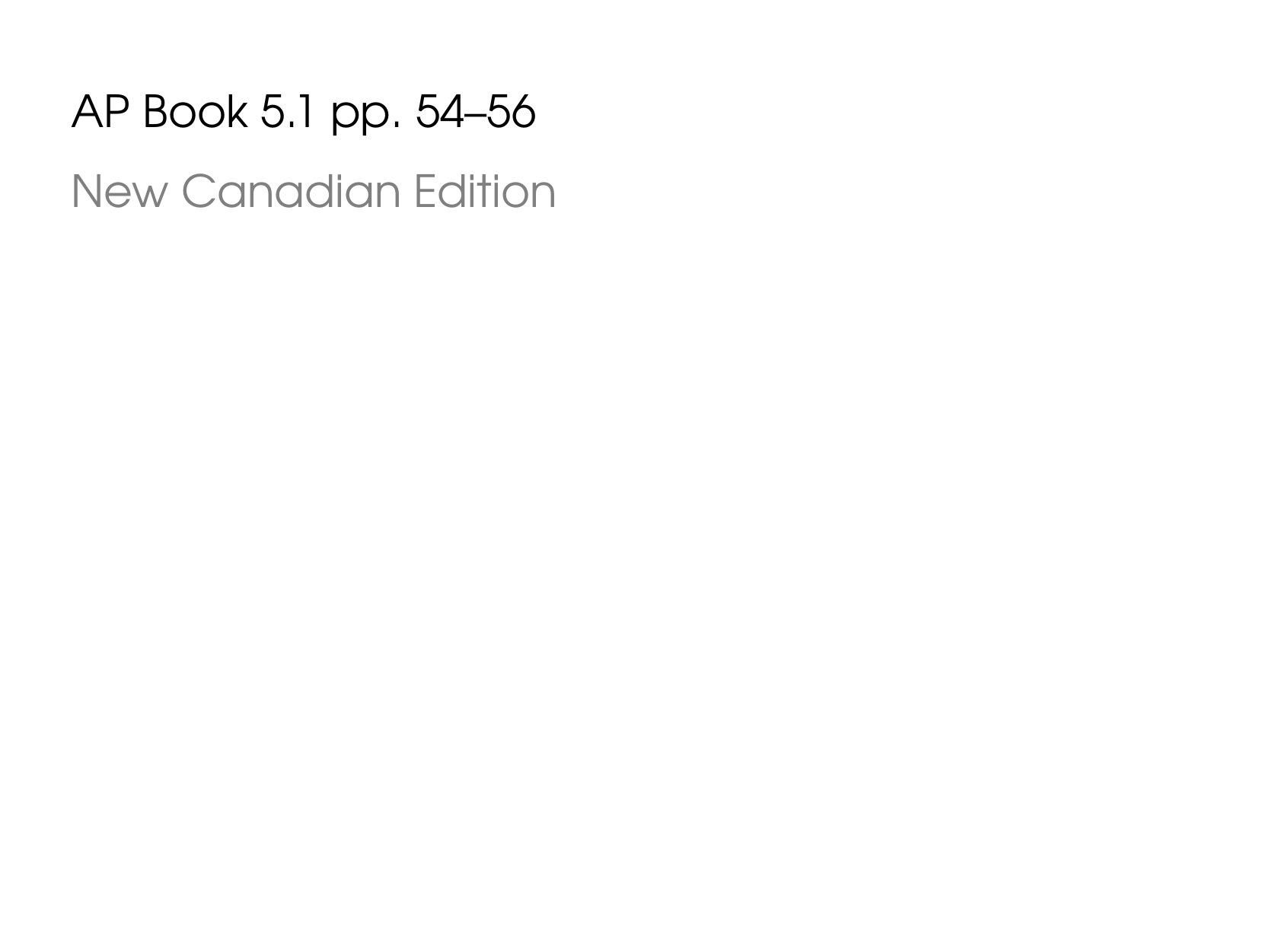

AP Book 5.1 pp. 54–56
New Canadian Edition